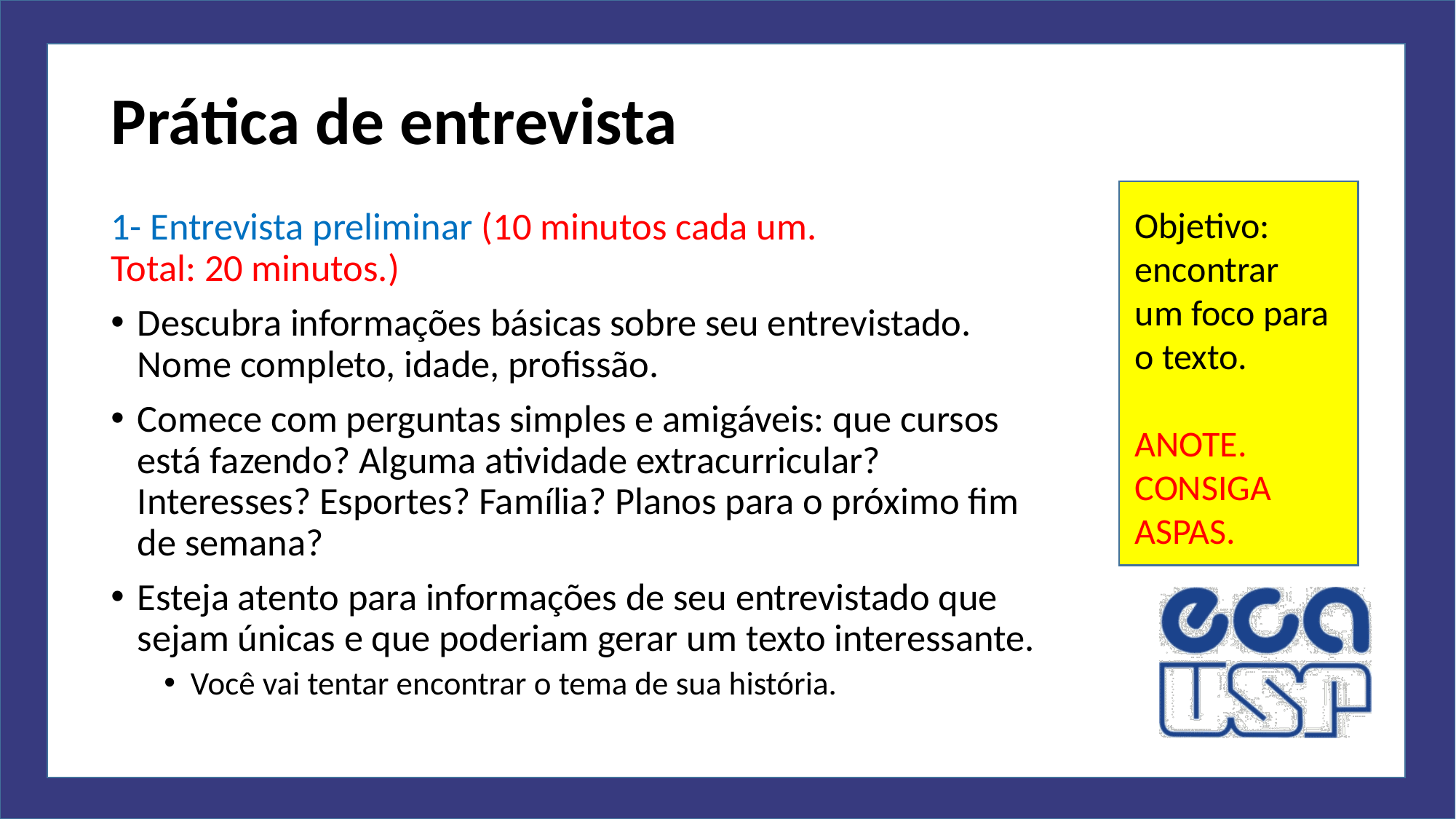

# Prática de entrevista

Objetivo: encontrar
um foco para
o texto.

ANOTE. CONSIGA ASPAS.

1- Entrevista preliminar (10 minutos cada um.
Total: 20 minutos.)
Descubra informações básicas sobre seu entrevistado. Nome completo, idade, profissão.
Comece com perguntas simples e amigáveis: que cursos está fazendo? Alguma atividade extracurricular? Interesses? Esportes? Família? Planos para o próximo fim de semana?
Esteja atento para informações de seu entrevistado que sejam únicas e que poderiam gerar um texto interessante.
Você vai tentar encontrar o tema de sua história.